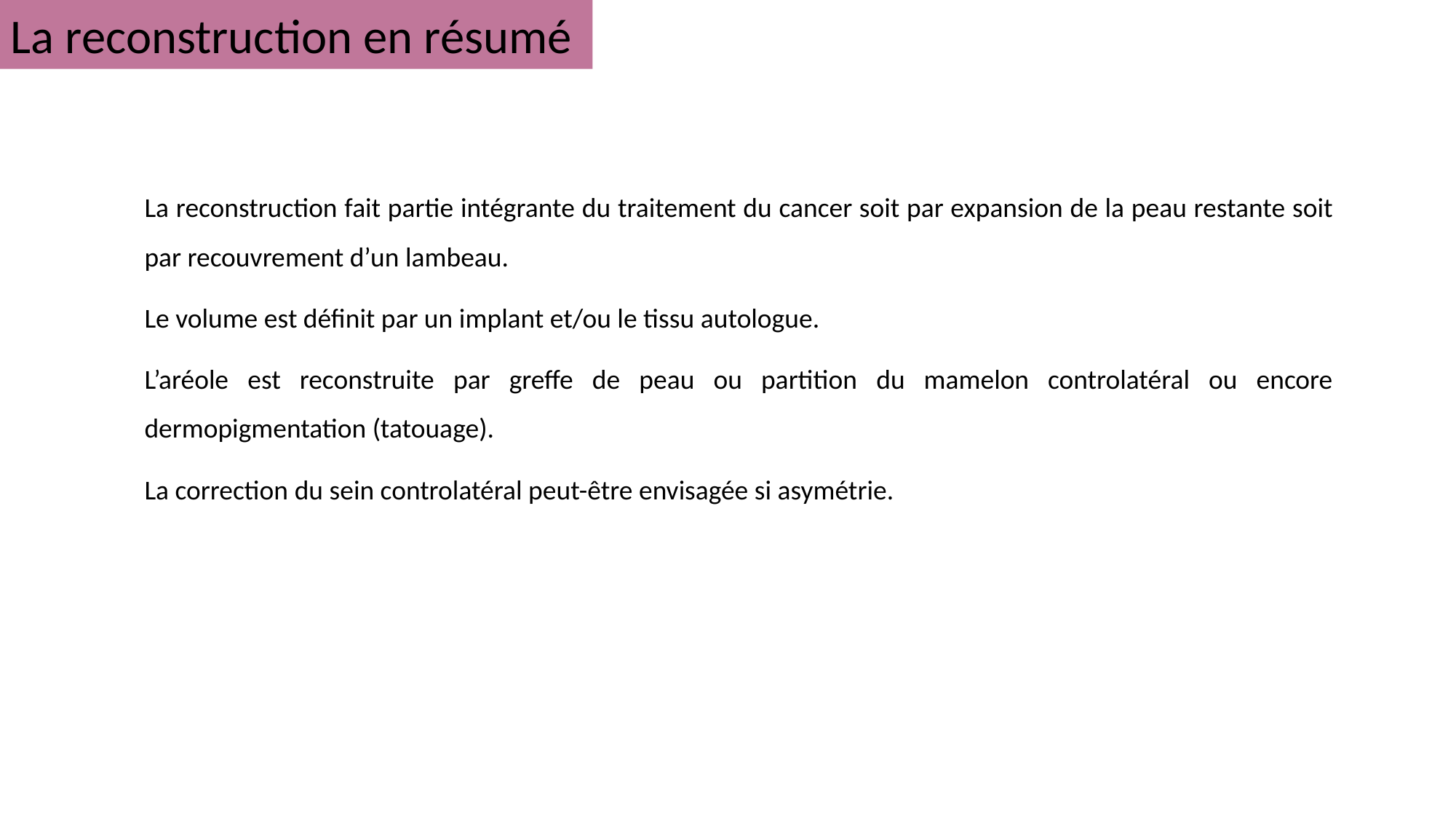

La reconstruction en résumé
La reconstruction fait partie intégrante du traitement du cancer soit par expansion de la peau restante soit par recouvrement d’un lambeau.
Le volume est définit par un implant et/ou le tissu autologue.
L’aréole est reconstruite par greffe de peau ou partition du mamelon controlatéral ou encore dermopigmentation (tatouage).
La correction du sein controlatéral peut-être envisagée si asymétrie.